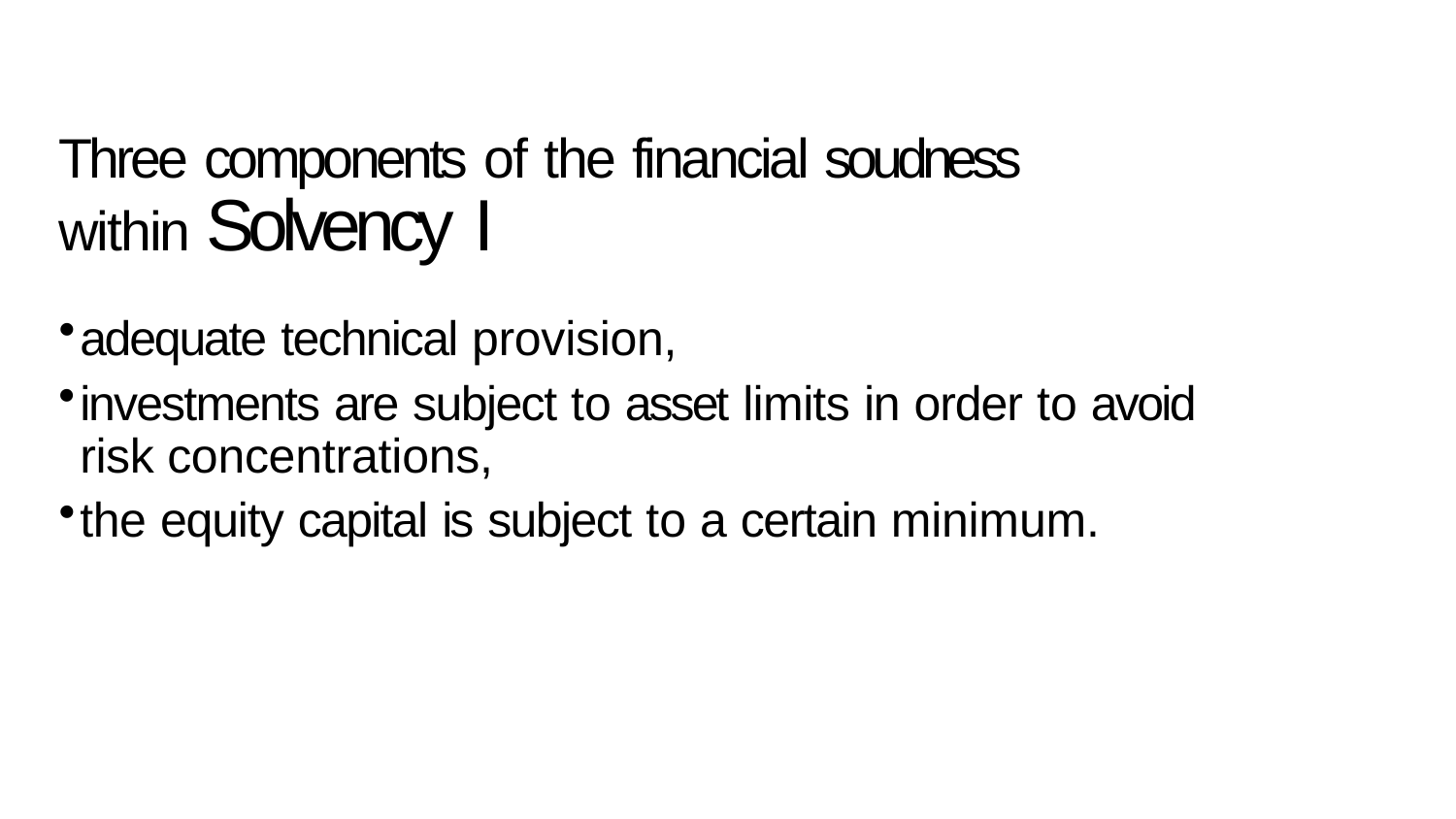

# Three components of the financial soudness within Solvency I
adequate technical provision,
investments are subject to asset limits in order to avoid risk concentrations,
the equity capital is subject to a certain minimum.